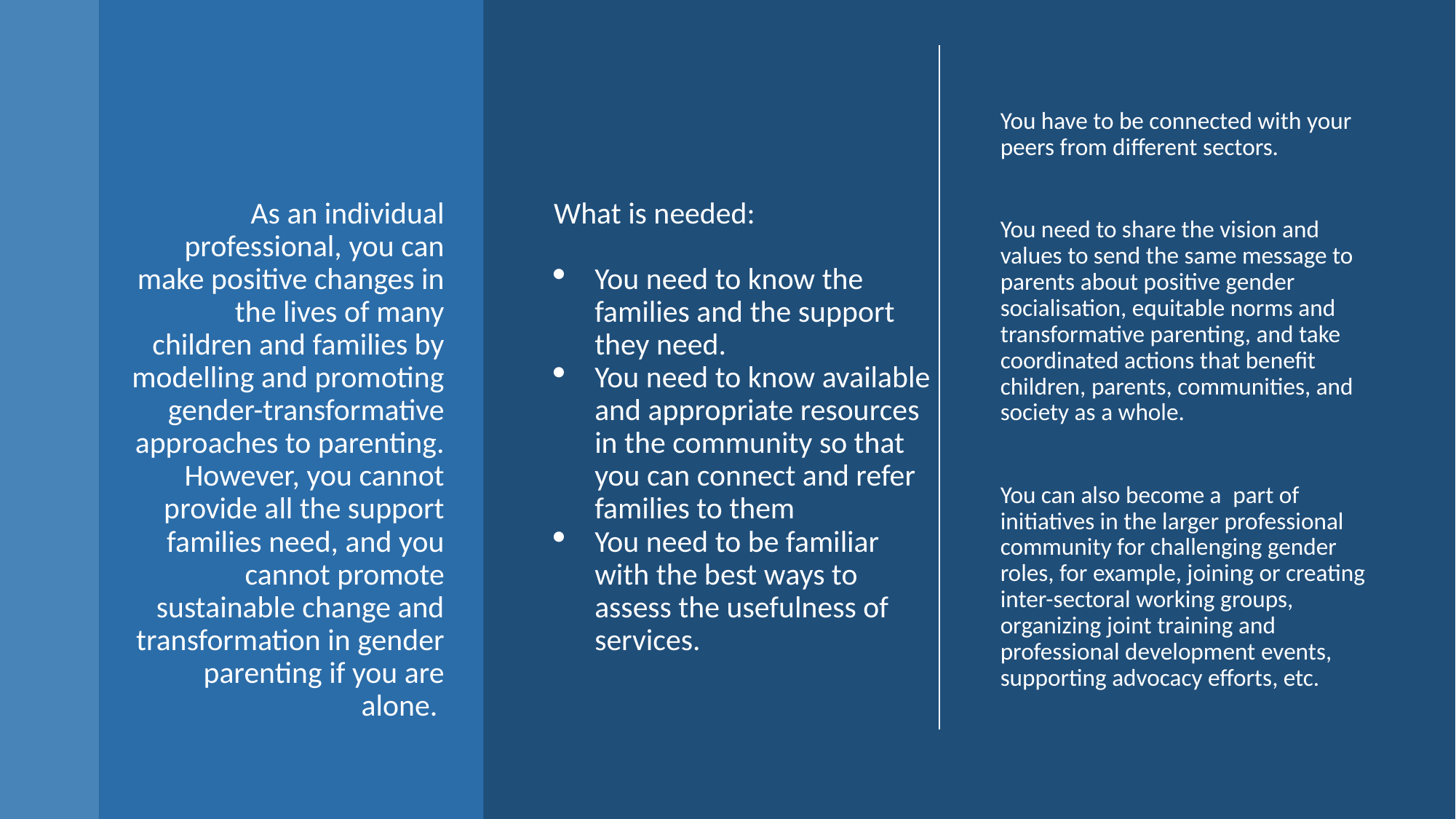

You have to be connected with your peers from different sectors.

You need to share the vision and values to send the same message to parents about positive gender socialisation, equitable norms and transformative parenting, and take coordinated actions that benefit children, parents, communities, and society as a whole.

You can also become a  part of initiatives in the larger professional community for challenging gender roles, for example, joining or creating inter-sectoral working groups, organizing joint training and professional development events, supporting advocacy efforts, etc.

# As an individual professional, you can make positive changes in the lives of many children and families by modelling and promoting gender-transformative approaches to parenting. However, you cannot provide all the support families need, and you cannot promote sustainable change and transformation in gender parenting if you are alone.
What is needed:

You need to know the families and the support they need.
You need to know available and appropriate resources in the community so that you can connect and refer families to them
You need to be familiar with the best ways to assess the usefulness of services.